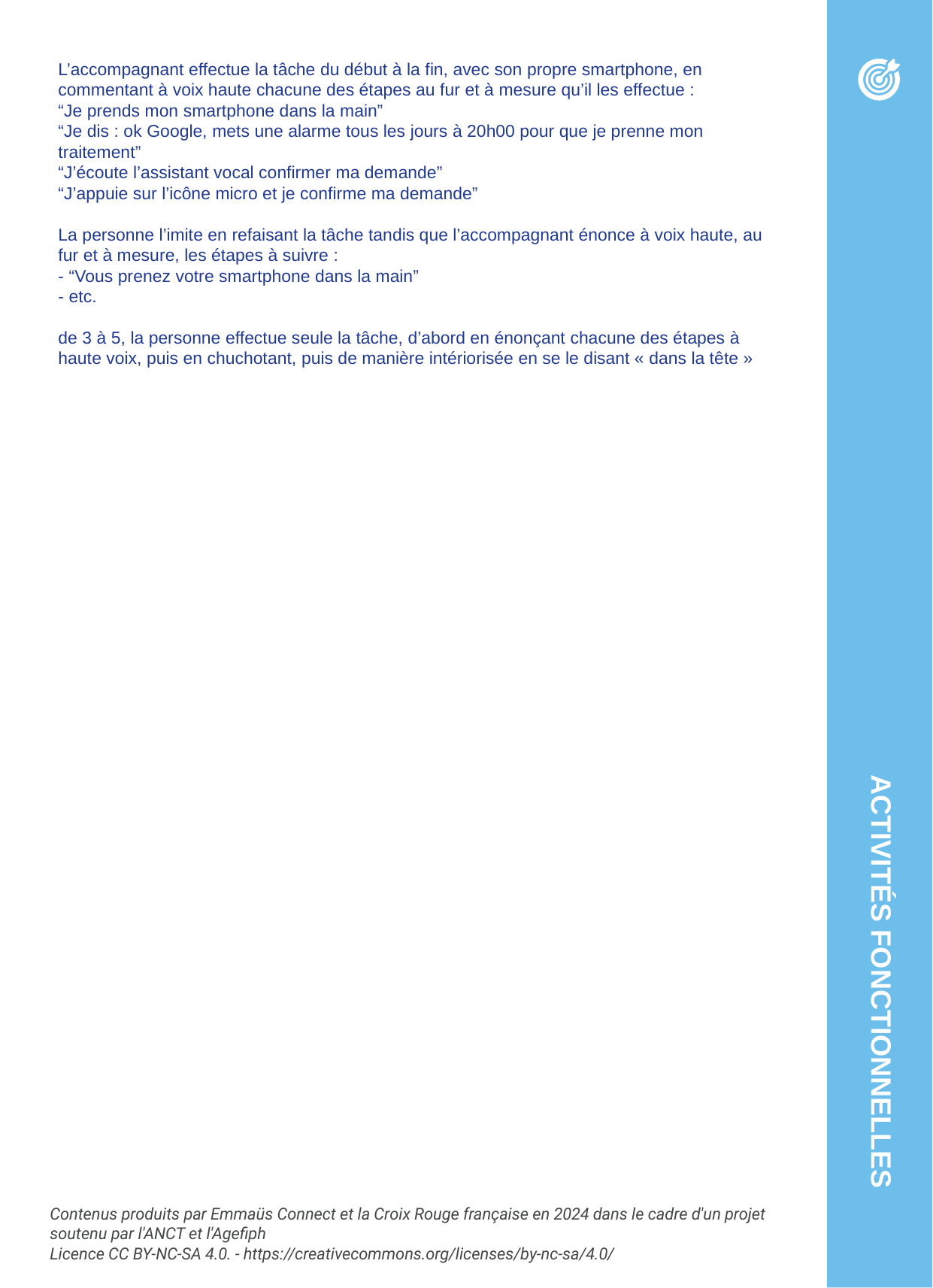

L’accompagnant effectue la tâche du début à la fin, avec son propre smartphone, en commentant à voix haute chacune des étapes au fur et à mesure qu’il les effectue :
“Je prends mon smartphone dans la main”
“Je dis : ok Google, mets une alarme tous les jours à 20h00 pour que je prenne mon traitement”
“J’écoute l’assistant vocal confirmer ma demande”
“J’appuie sur l’icône micro et je confirme ma demande”

La personne l’imite en refaisant la tâche tandis que l’accompagnant énonce à voix haute, au fur et à mesure, les étapes à suivre :
- “Vous prenez votre smartphone dans la main”
- etc.

de 3 à 5, la personne effectue seule la tâche, d’abord en énonçant chacune des étapes à haute voix, puis en chuchotant, puis de manière intériorisée en se le disant « dans la tête »

ACTIVITÉS FONCTIONNELLES